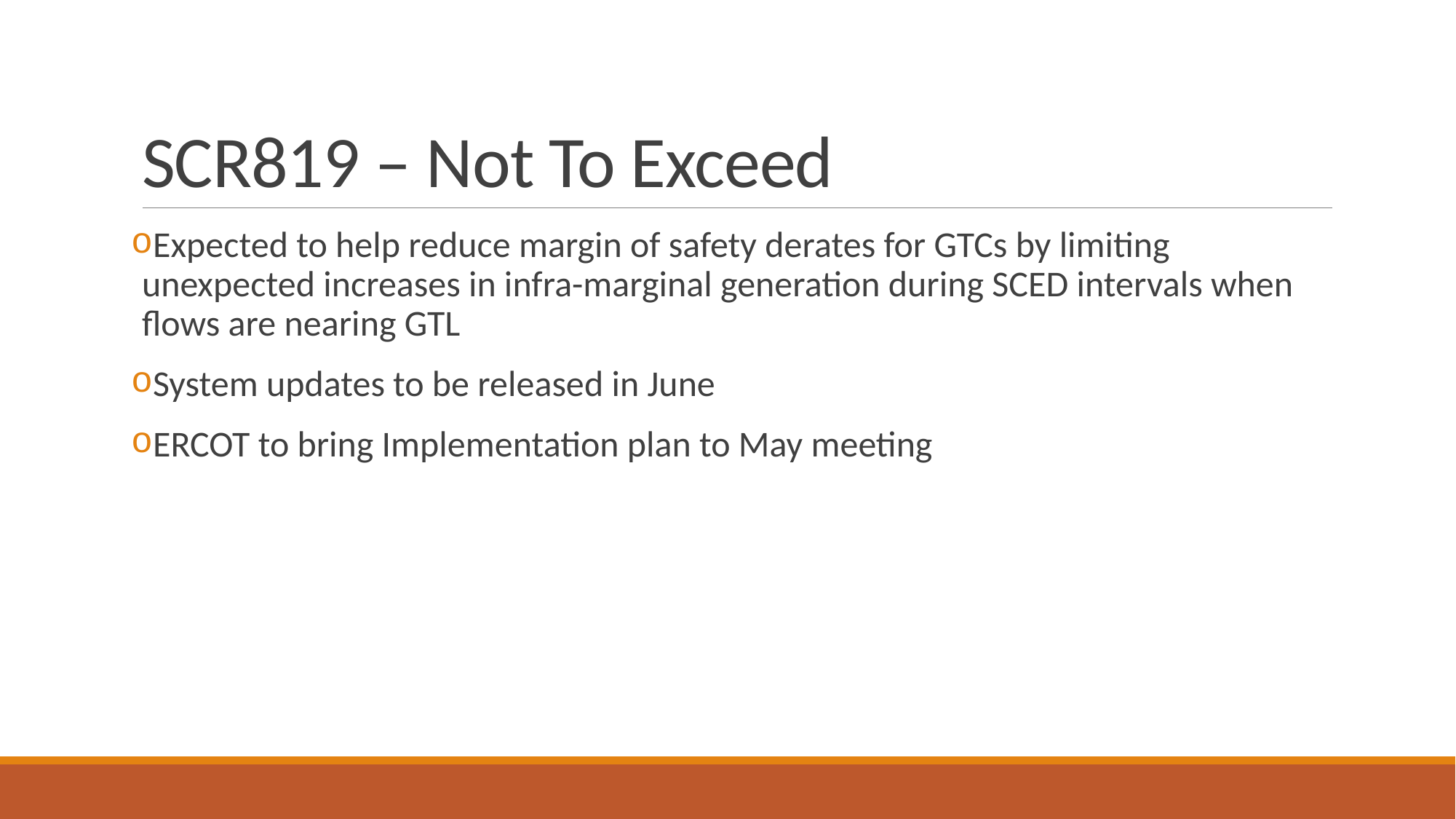

# SCR819 – Not To Exceed
Expected to help reduce margin of safety derates for GTCs by limiting unexpected increases in infra-marginal generation during SCED intervals when flows are nearing GTL
System updates to be released in June
ERCOT to bring Implementation plan to May meeting